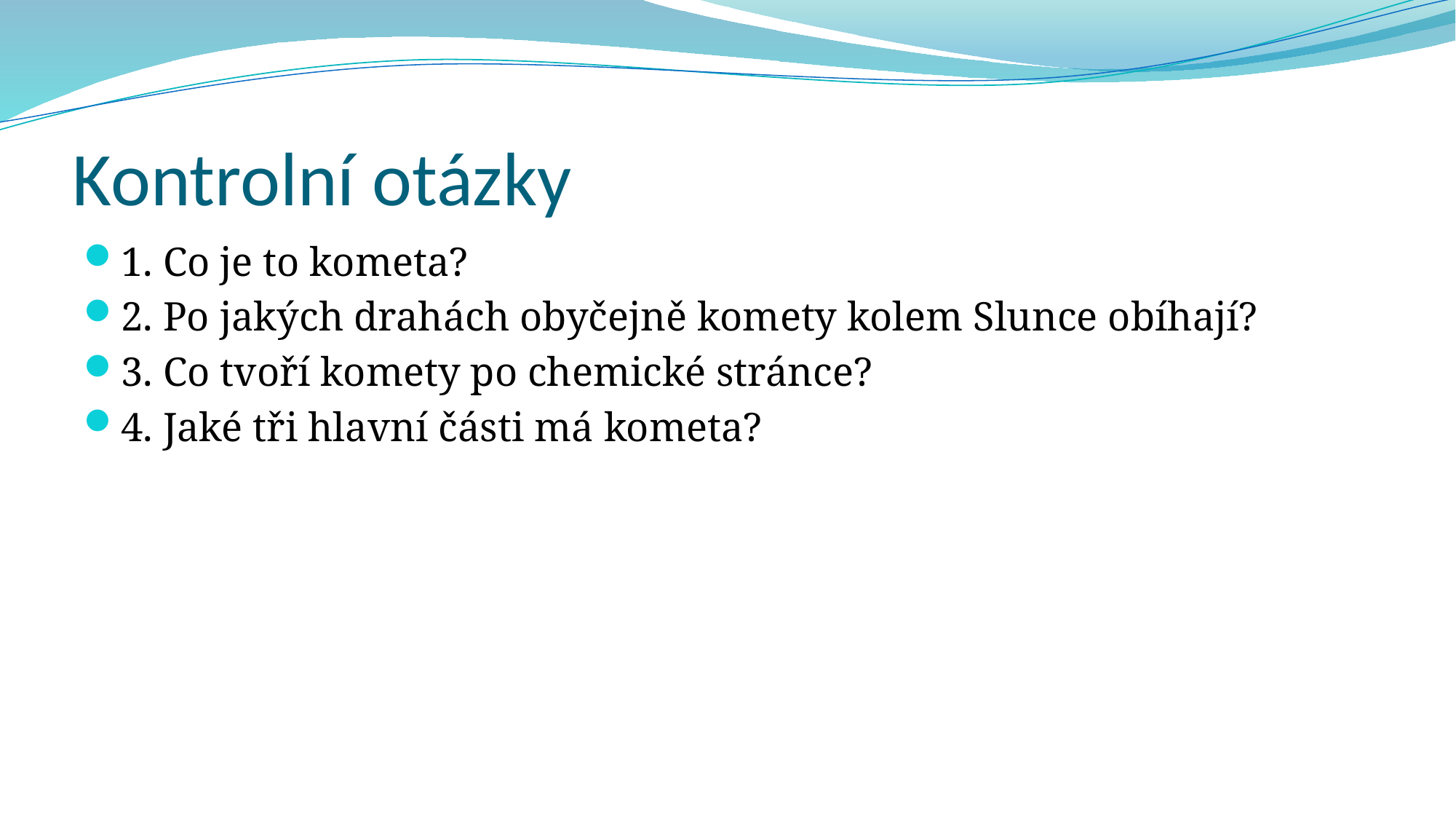

# Kontrolní otázky
1. Co je to kometa?
2. Po jakých drahách obyčejně komety kolem Slunce obíhají?
3. Co tvoří komety po chemické stránce?
4. Jaké tři hlavní části má kometa?